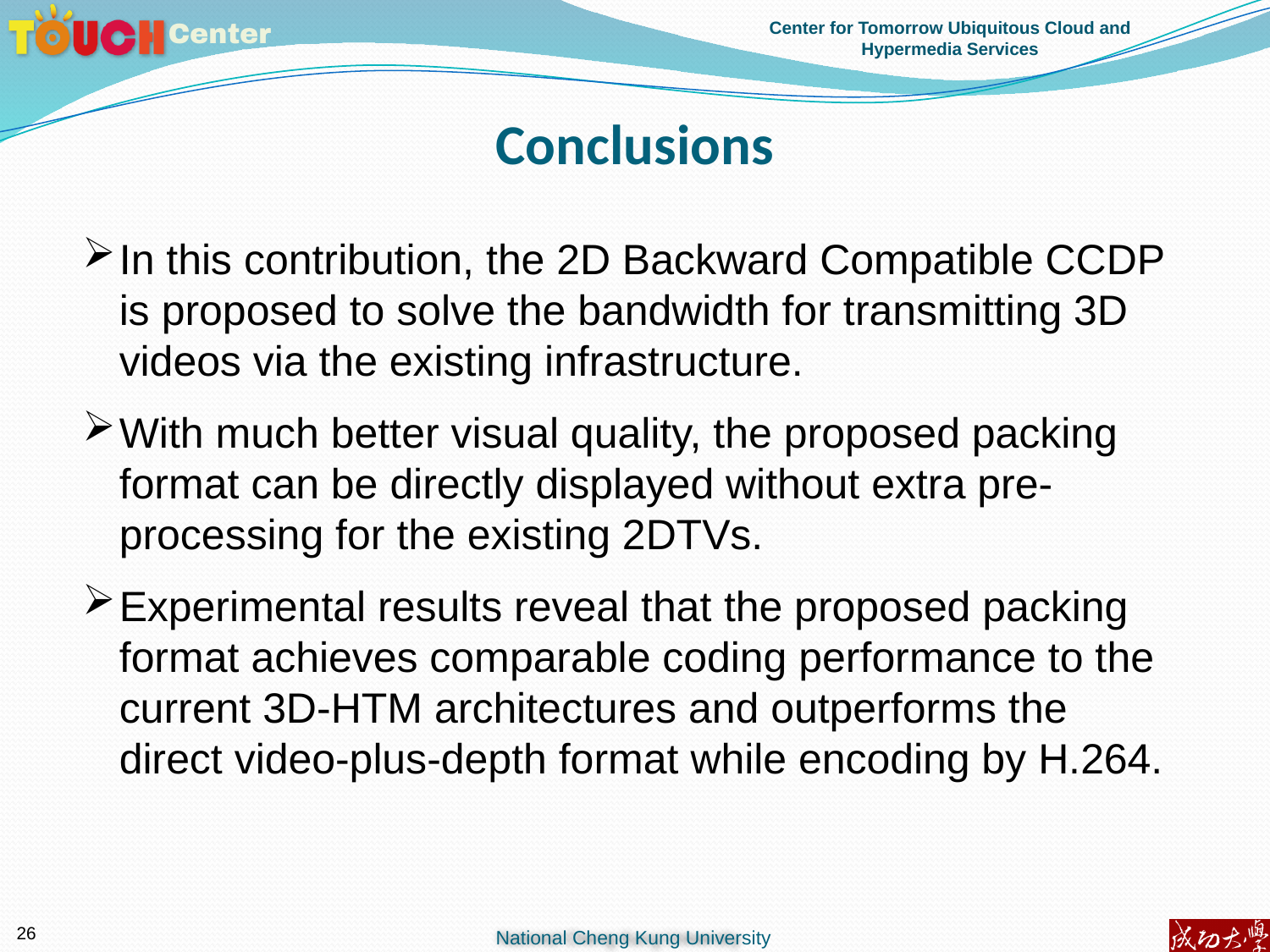

Conclusions
In this contribution, the 2D Backward Compatible CCDP is proposed to solve the bandwidth for transmitting 3D videos via the existing infrastructure.
With much better visual quality, the proposed packing format can be directly displayed without extra pre-processing for the existing 2DTVs.
Experimental results reveal that the proposed packing format achieves comparable coding performance to the current 3D-HTM architectures and outperforms the direct video-plus-depth format while encoding by H.264.